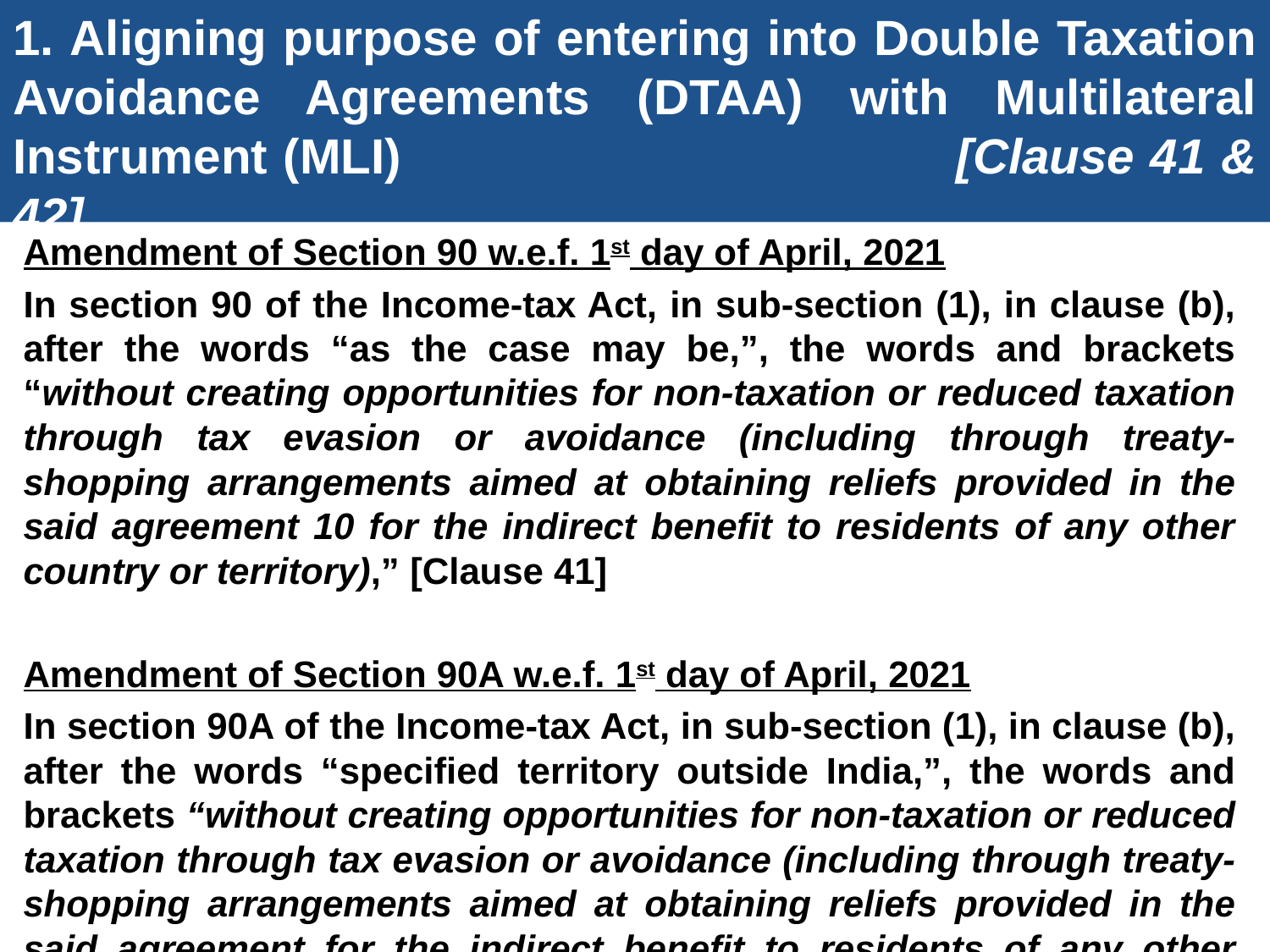

# 1. Aligning purpose of entering into Double Taxation Avoidance Agreements (DTAA) with Multilateral Instrument (MLI)                                   [Clause 41 & 42]
Amendment of Section 90 w.e.f. 1st day of April, 2021
In section 90 of the Income-tax Act, in sub-section (1), in clause (b), after the words “as the case may be,”, the words and brackets “without creating opportunities for non-taxation or reduced taxation through tax evasion or avoidance (including through treaty-shopping arrangements aimed at obtaining reliefs provided in the said agreement 10 for the indirect benefit to residents of any other country or territory),” [Clause 41]

Amendment of Section 90A w.e.f. 1st day of April, 2021
In section 90A of the Income-tax Act, in sub-section (1), in clause (b), after the words “specified territory outside India,”, the words and brackets “without creating opportunities for non-taxation or reduced taxation through tax evasion or avoidance (including through treaty-shopping arrangements aimed at obtaining reliefs provided in the said agreement for the indirect benefit to residents of any other country or territory)” [Clause 42]
162